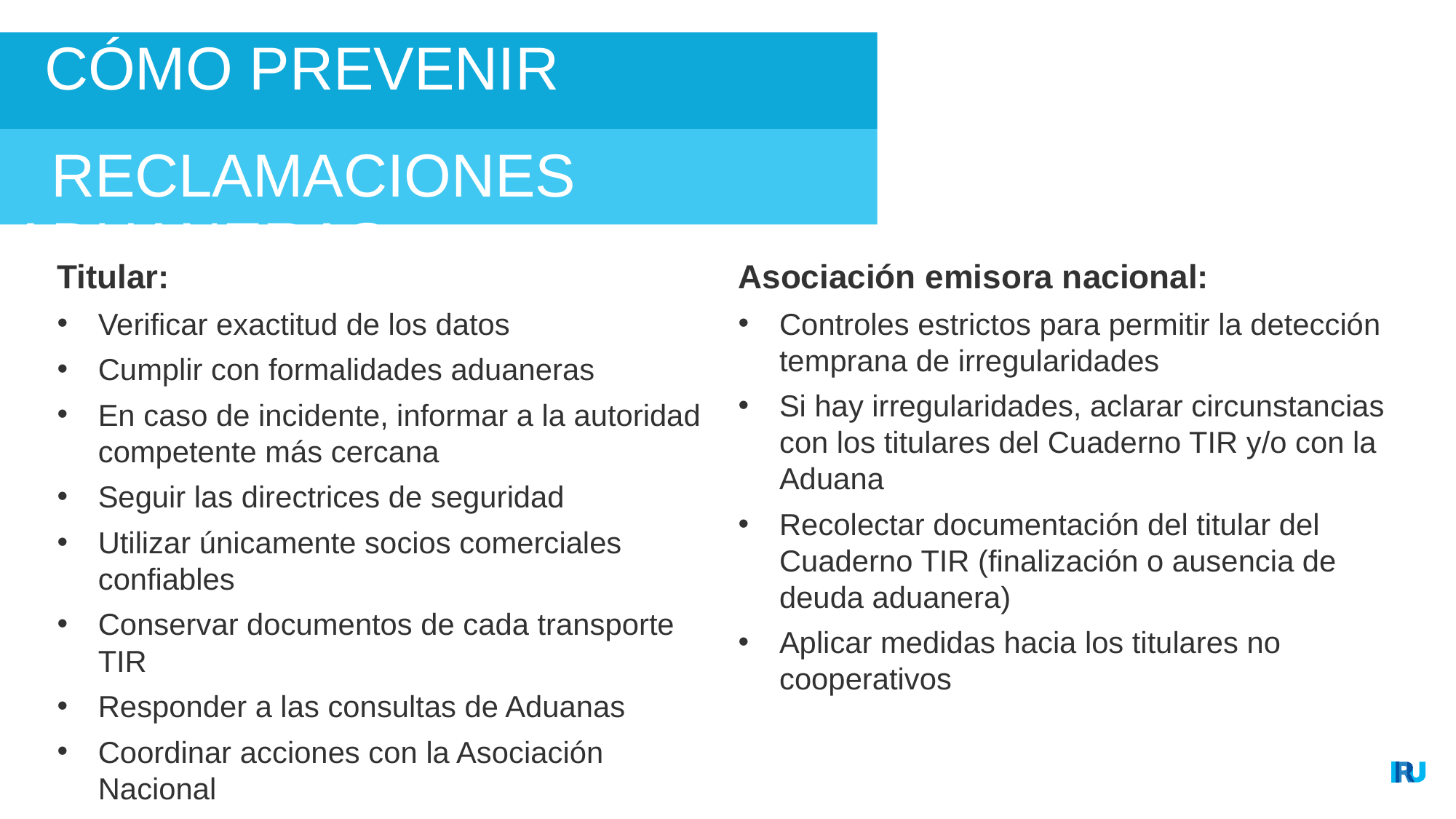

CÓMO PREVENIR
  RECLAMACIONES ADUANERAS
Titular:
Verificar exactitud de los datos
Cumplir con formalidades aduaneras
En caso de incidente, informar a la autoridad competente más cercana
Seguir las directrices de seguridad
Utilizar únicamente socios comerciales confiables
Conservar documentos de cada transporte TIR
Responder a las consultas de Aduanas
Coordinar acciones con la Asociación Nacional
Asociación emisora nacional:
Controles estrictos para permitir la detección temprana de irregularidades
Si hay irregularidades, aclarar circunstancias con los titulares del Cuaderno TIR y/o con la Aduana
Recolectar documentación del titular del Cuaderno TIR (finalización o ausencia de deuda aduanera)
Aplicar medidas hacia los titulares no cooperativos